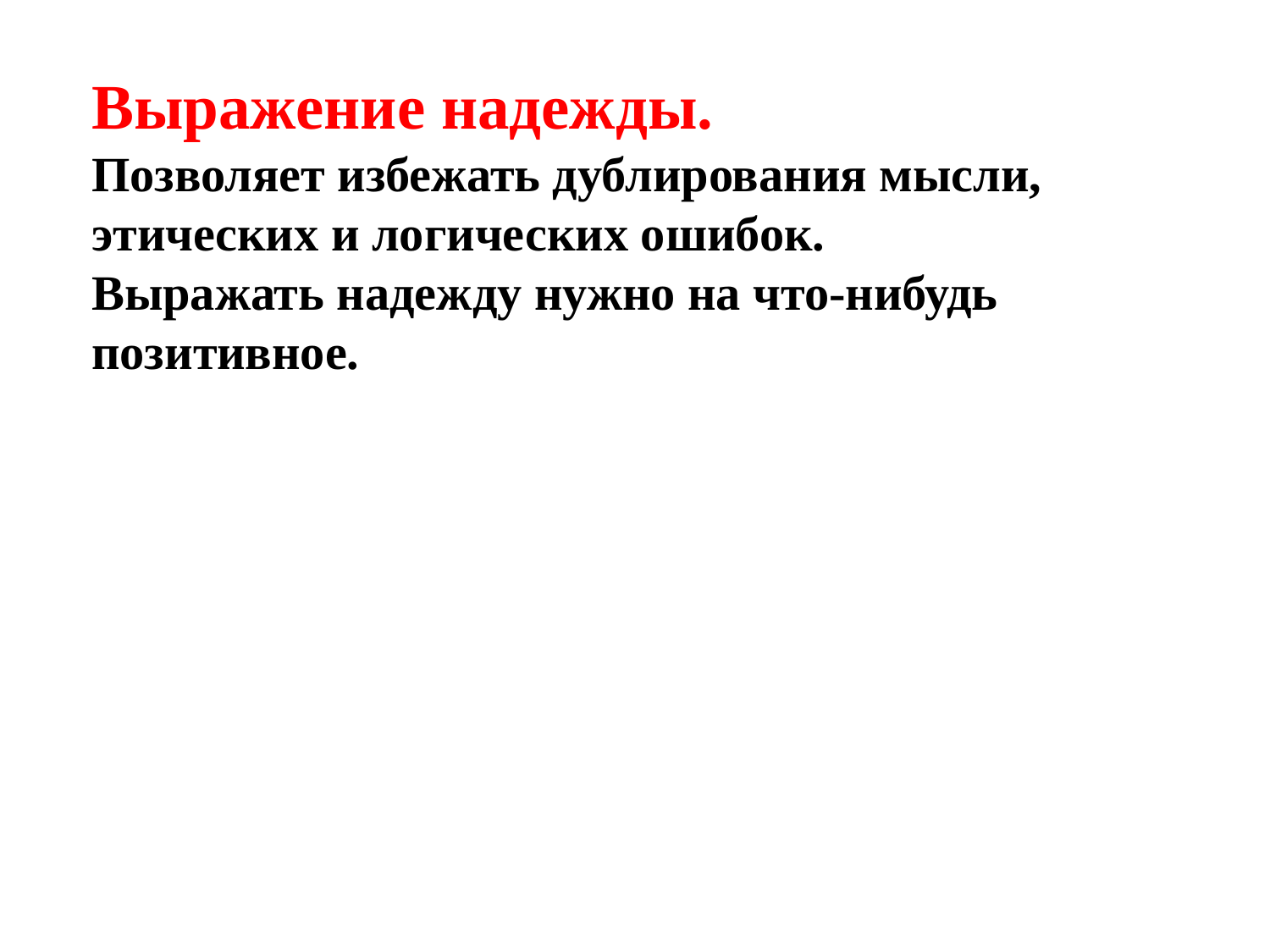

Выражение надежды.
Позволяет избежать дублирования мысли, этических и логических ошибок.
Выражать надежду нужно на что-нибудь позитивное.